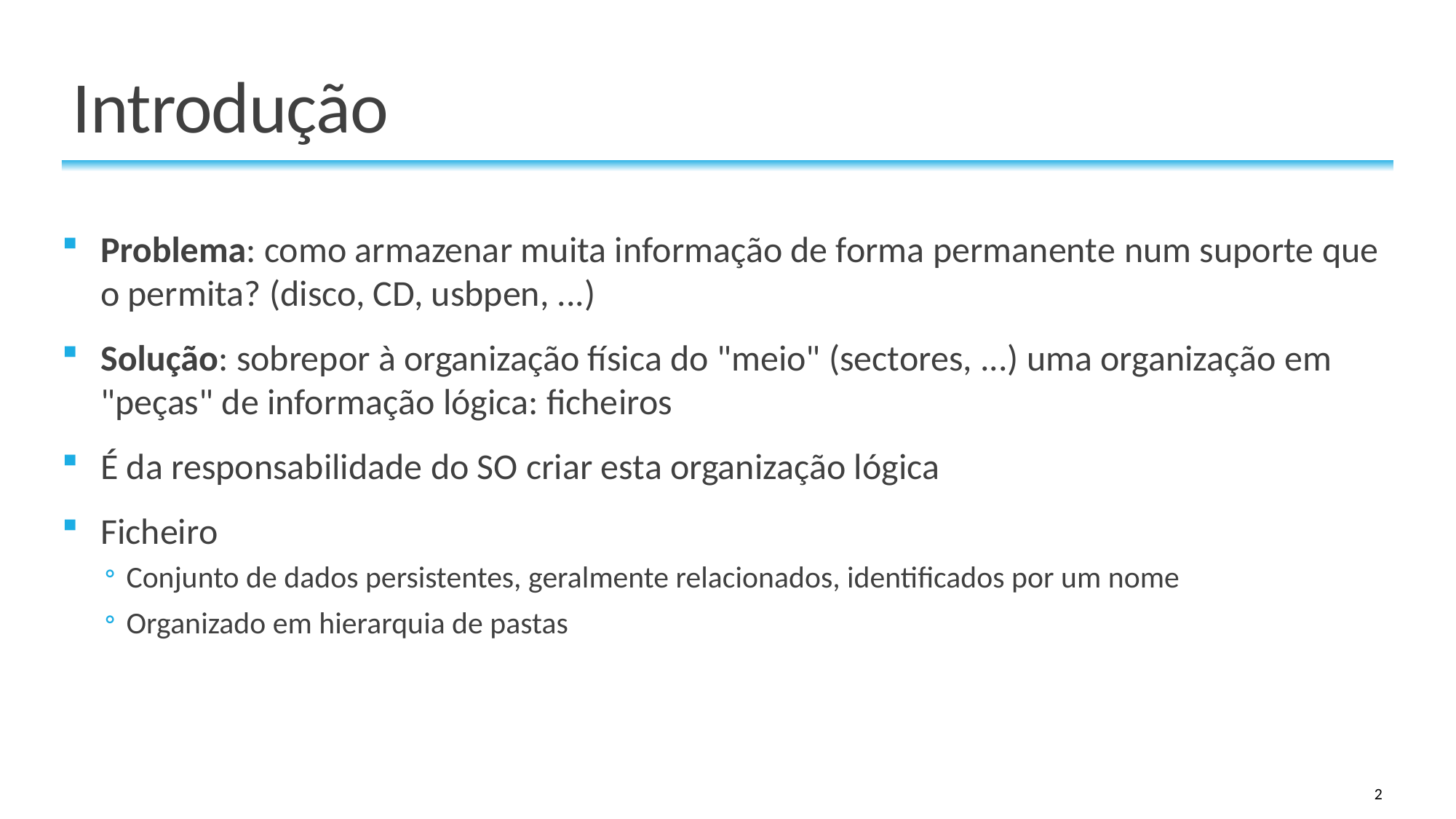

# Introdução
Problema: como armazenar muita informação de forma permanente num suporte que o permita? (disco, CD, usbpen, ...)
Solução: sobrepor à organização física do "meio" (sectores, ...) uma organização em "peças" de informação lógica: ficheiros
É da responsabilidade do SO criar esta organização lógica
Ficheiro
Conjunto de dados persistentes, geralmente relacionados, identificados por um nome
Organizado em hierarquia de pastas

2